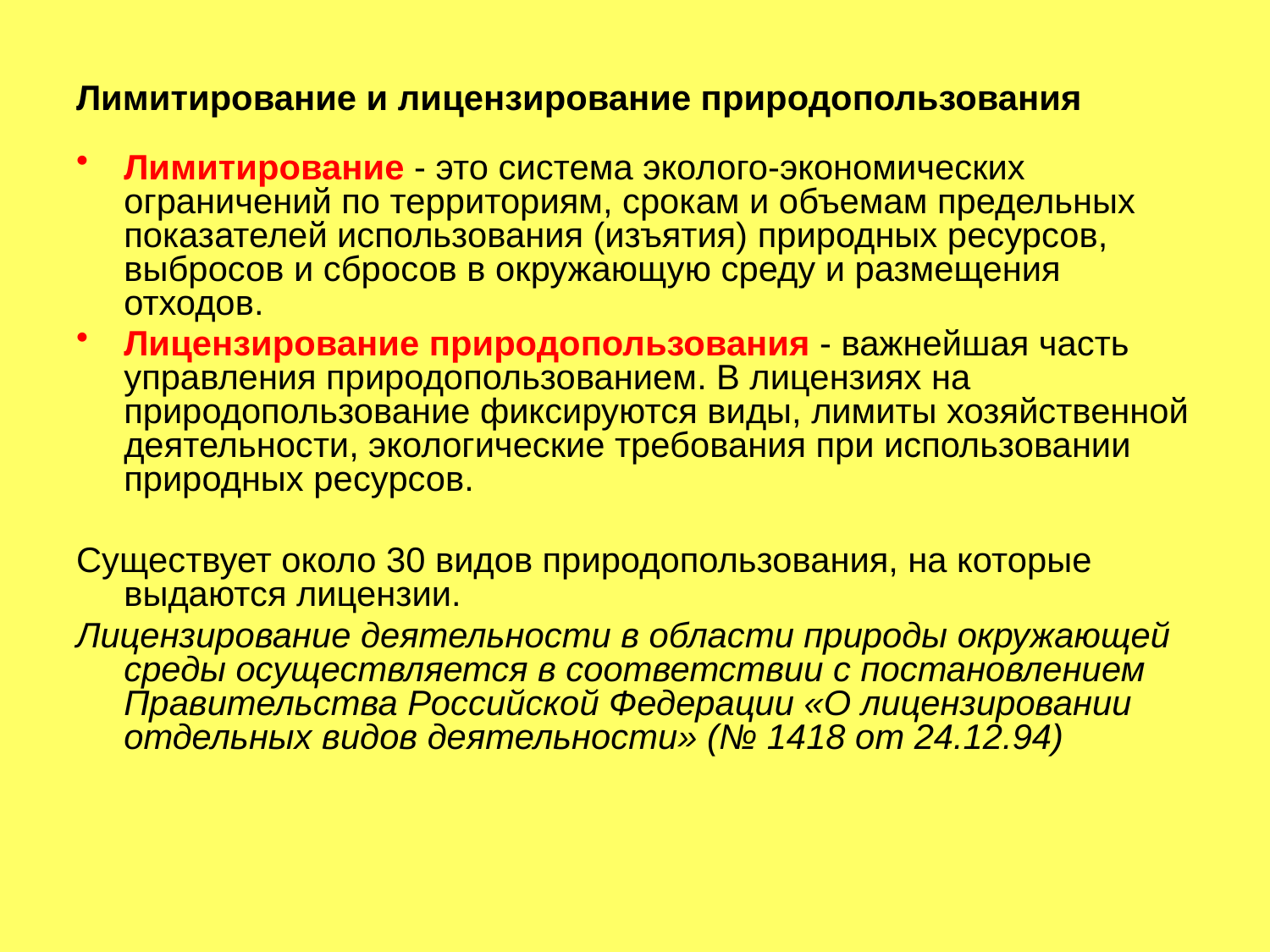

# Лимитирование и лицензирование природопользования
Лимитирование - это система эколого-экономических ограничений по территориям, срокам и объемам предельных показателей использования (изъятия) природных ресурсов, выбросов и сбросов в окружающую среду и размещения отходов.
Лицензирование природопользования - важнейшая часть управления природопользованием. В лицензиях на природопользование фиксируются виды, лимиты хозяйственной деятельности, экологические требования при использовании природных ресурсов.

Существует около 30 видов природопользования, на которые выдаются лицензии.
Лицензирование деятельности в области природы окружающей среды осуществляется в соответствии с постановлением Правительства Российской Федерации «О лицензировании отдельных видов деятельности» (№ 1418 от 24.12.94)